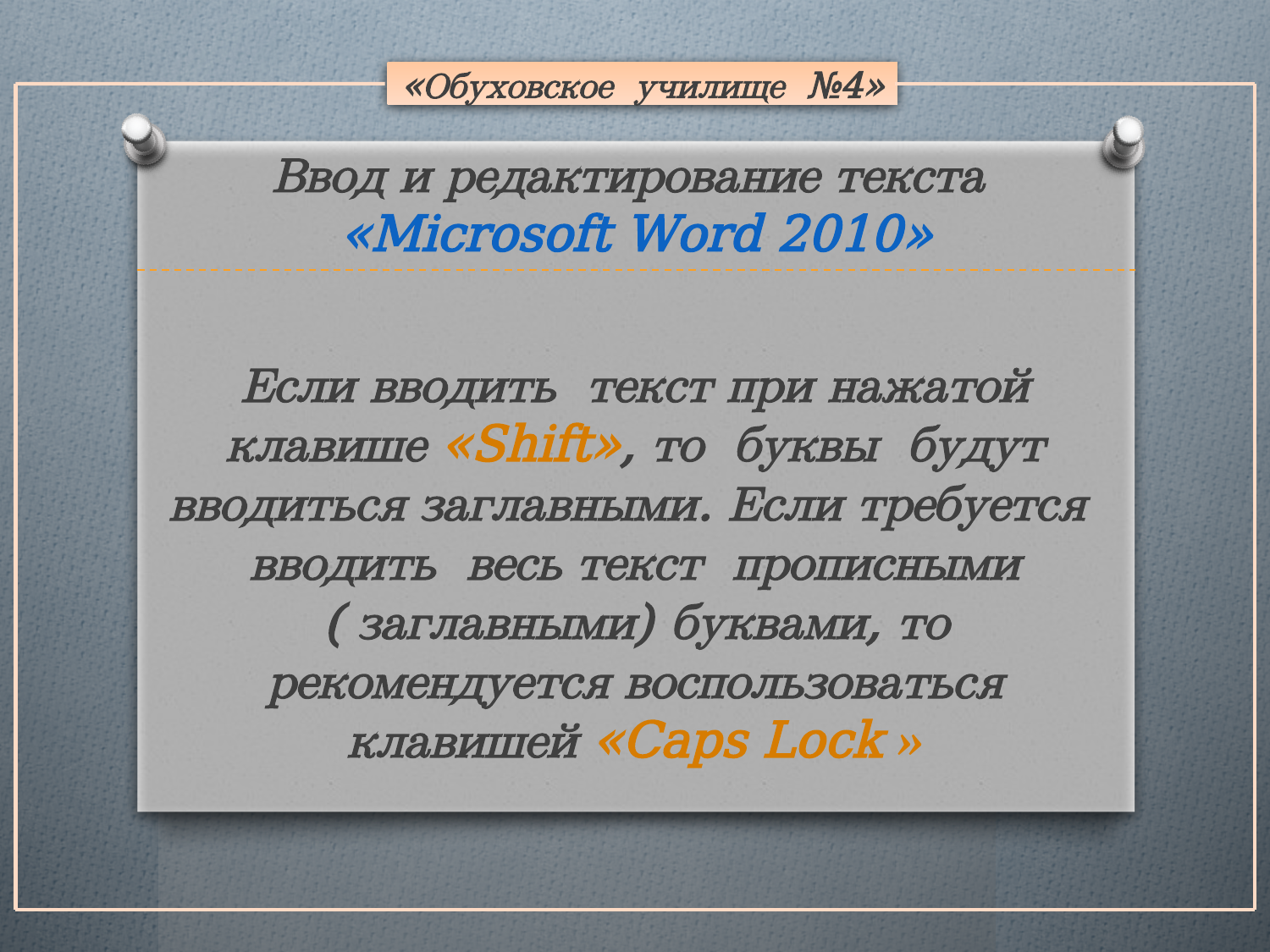

«Обуховское  училище  №4»
Ввод и редактирование текста
«Microsoft Word 2010»
Если вводить  текст при нажатой клавише «Shift», то  буквы  будут вводиться заглавными. Если требуется  вводить  весь текст  прописными ( заглавными) буквами, то рекомендуется воспользоваться клавишей «Caps Lock »